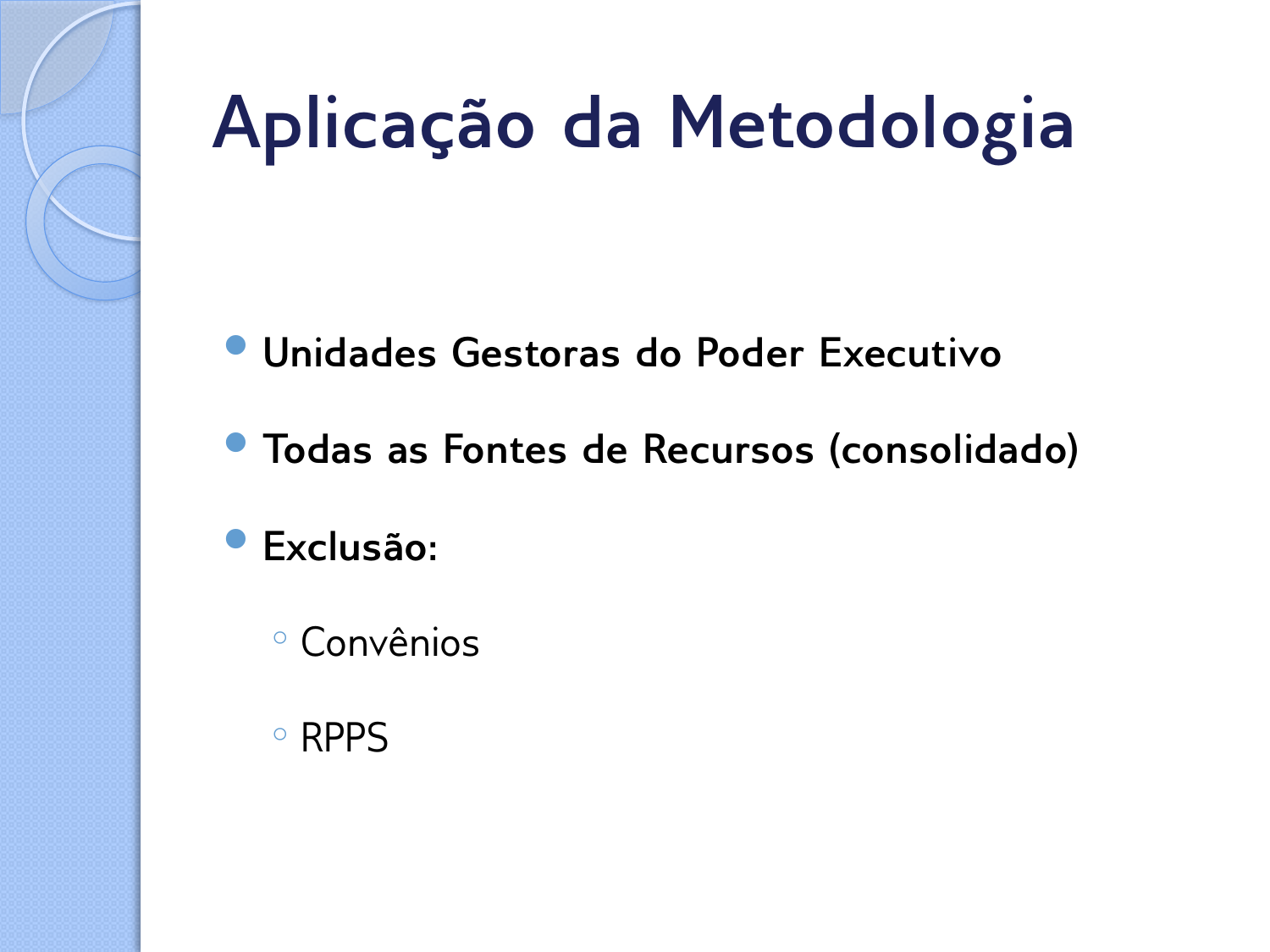

# Aplicação da Metodologia

Unidades Gestoras do Poder Executivo
Todas as Fontes de Recursos (consolidado)
Exclusão:
Convênios
RPPS